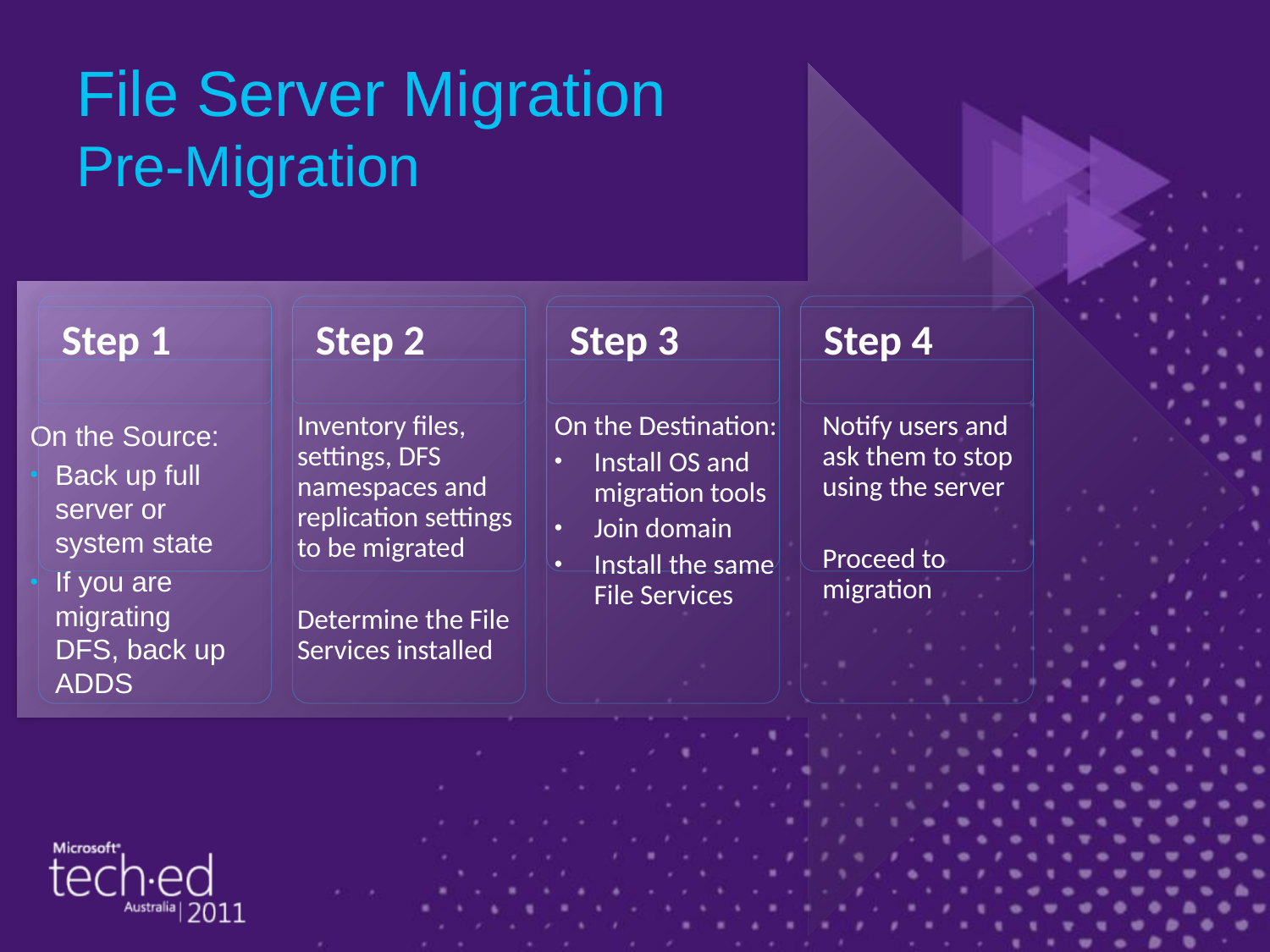

# File Server Migration Pre-Migration

Step 1
Step 2
Step 3
Step 4

Inventory files, settings, DFS namespaces and replication settings to be migrated

Determine the File Services installed

Notify users and ask them to stop using the server

Proceed to migration
On the Destination:
Install OS and migration tools
Join domain
Install the same File Services

On the Source:
Back up full server or system state
If you are migrating DFS, back up ADDS